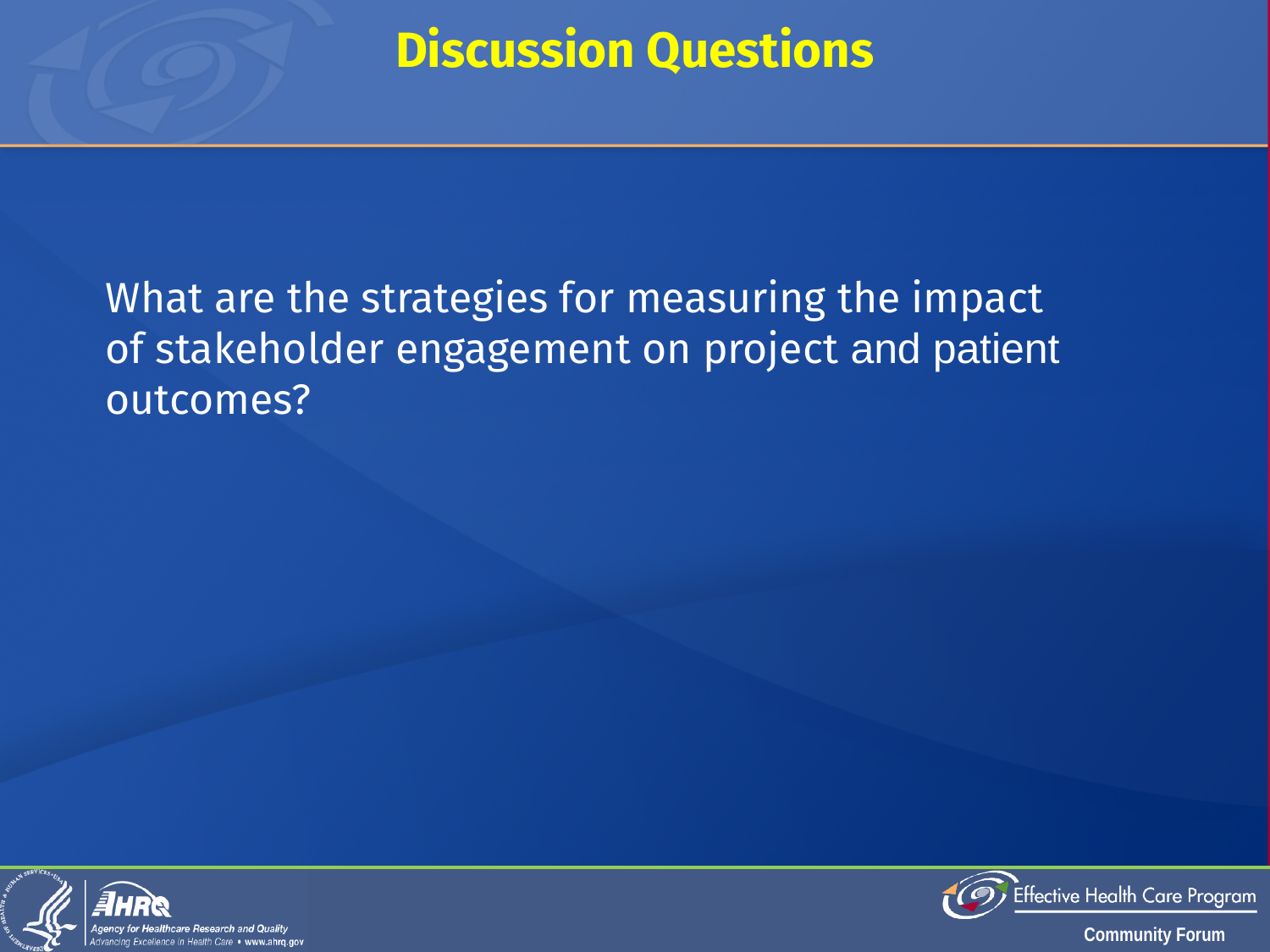

# Discussion Questions
What are the strategies for measuring the impact
of stakeholder engagement on project and patient
outcomes?